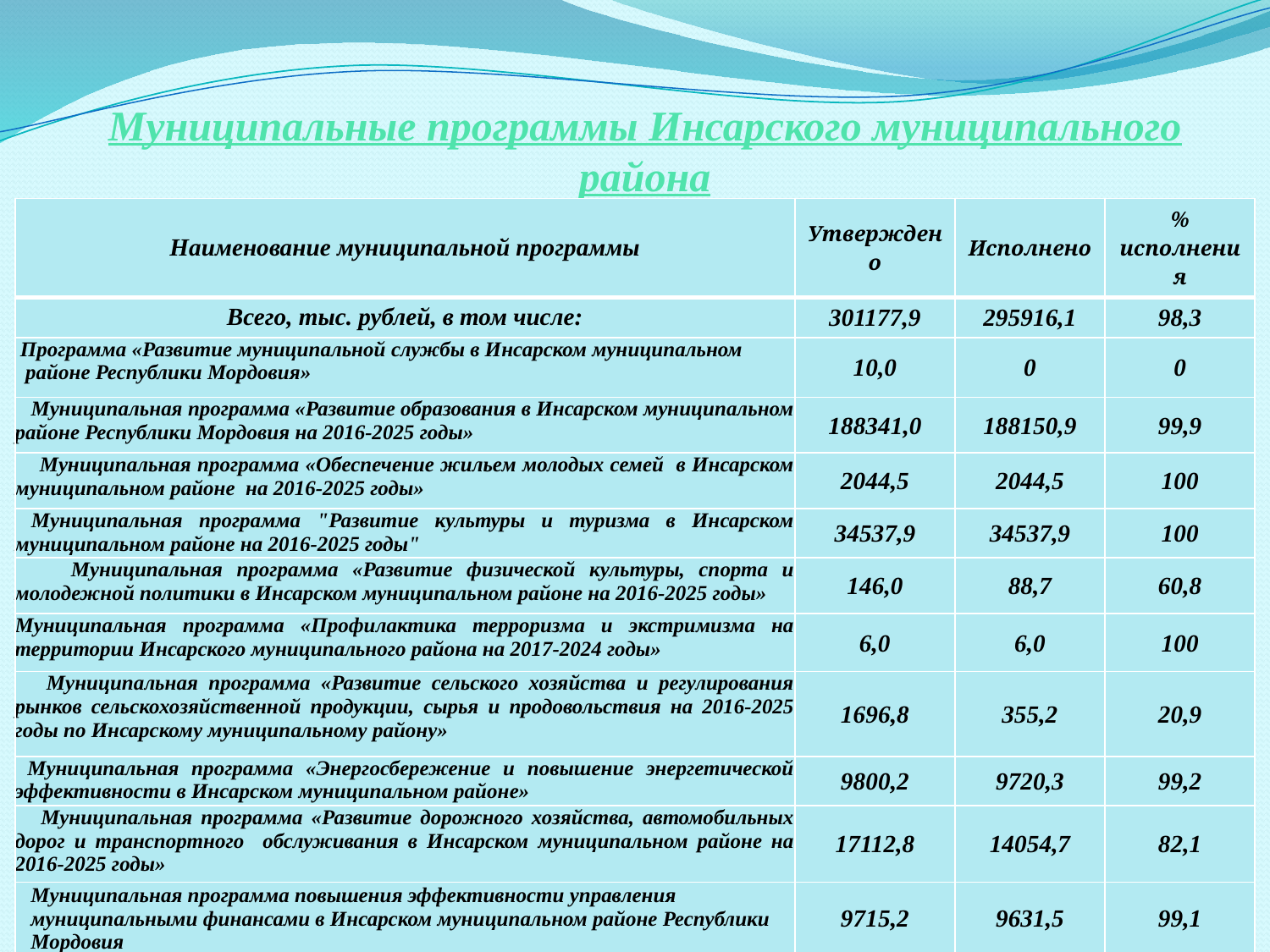

# Муниципальные программы Инсарского муниципального района
| Наименование муниципальной программы | Утверждено | Исполнено | % исполнения |
| --- | --- | --- | --- |
| Всего, тыс. рублей, в том числе: | 301177,9 | 295916,1 | 98,3 |
| Программа «Развитие муниципальной службы в Инсарском муниципальном районе Республики Мордовия» | 10,0 | 0 | 0 |
| Муниципальная программа «Развитие образования в Инсарском муниципальном районе Республики Мордовия на 2016-2025 годы» | 188341,0 | 188150,9 | 99,9 |
| Муниципальная программа «Обеспечение жильем молодых семей в Инсарском муниципальном районе на 2016-2025 годы» | 2044,5 | 2044,5 | 100 |
| Муниципальная программа "Развитие культуры и туризма в Инсарском муниципальном районе на 2016-2025 годы" | 34537,9 | 34537,9 | 100 |
| Муниципальная программа «Развитие физической культуры, спорта и молодежной политики в Инсарском муниципальном районе на 2016-2025 годы» | 146,0 | 88,7 | 60,8 |
| Муниципальная программа «Профилактика терроризма и экстримизма на территории Инсарского муниципального района на 2017-2024 годы» | 6,0 | 6,0 | 100 |
| Муниципальная программа «Развитие сельского хозяйства и регулирования рынков сельскохозяйственной продукции, сырья и продовольствия на 2016-2025 годы по Инсарскому муниципальному району» | 1696,8 | 355,2 | 20,9 |
| Муниципальная программа «Энергосбережение и повышение энергетической эффективности в Инсарском муниципальном районе» | 9800,2 | 9720,3 | 99,2 |
| Муниципальная программа «Развитие дорожного хозяйства, автомобильных дорог и транспортного обслуживания в Инсарском муниципальном районе на 2016-2025 годы» | 17112,8 | 14054,7 | 82,1 |
| Муниципальная программа повышения эффективности управления муниципальными финансами в Инсарском муниципальном районе Республики Мордовия | 9715,2 | 9631,5 | 99,1 |